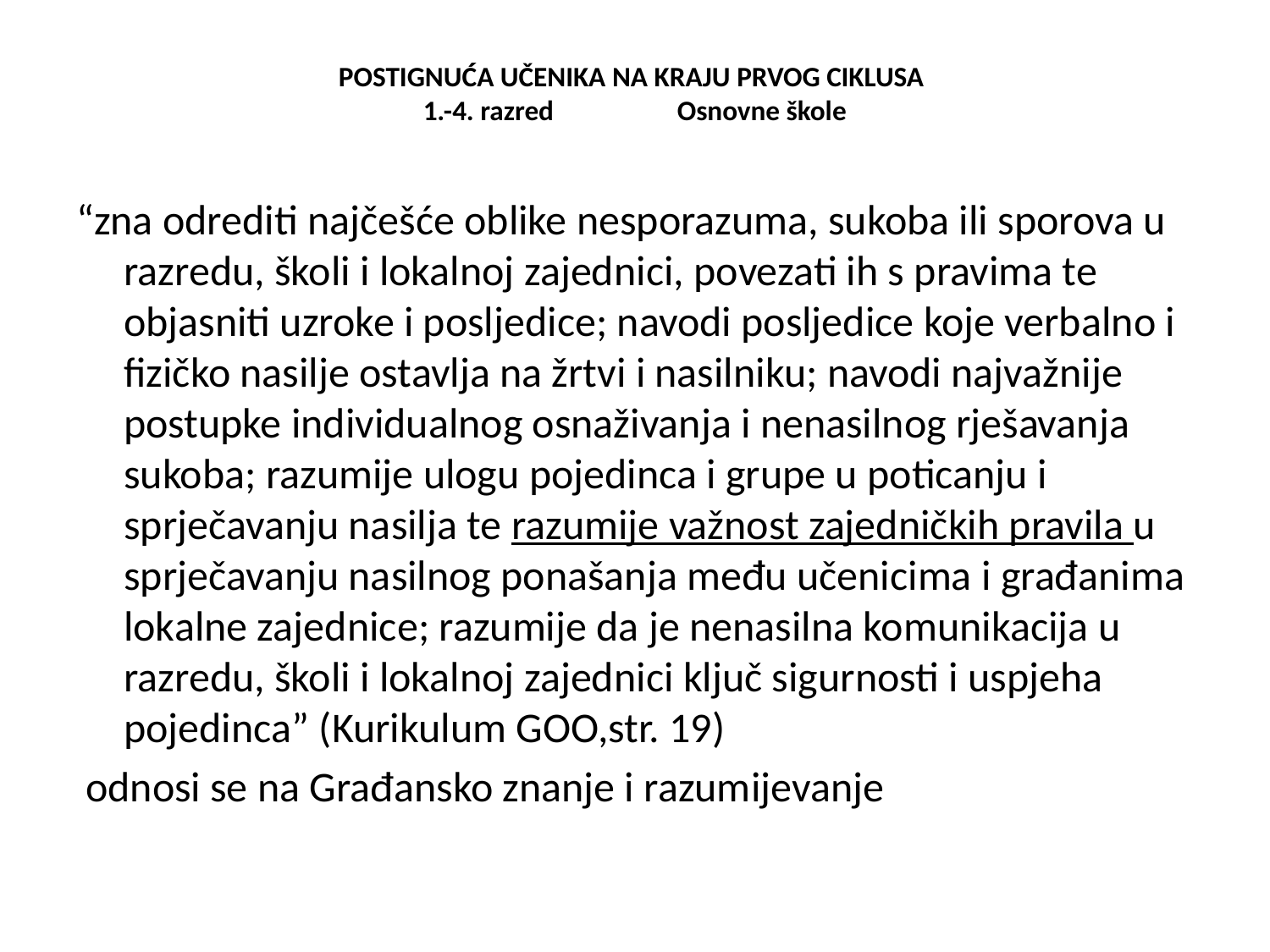

# POSTIGNUĆA UČENIKA NA KRAJU PRVOG CIKLUSA 1.-4. razred 	Osnovne škole
“zna odrediti najčešće oblike nesporazuma, sukoba ili sporova u razredu, školi i lokalnoj zajednici, povezati ih s pravima te objasniti uzroke i posljedice; navodi posljedice koje verbalno i fizičko nasilje ostavlja na žrtvi i nasilniku; navodi najvažnije postupke individualnog osnaživanja i nenasilnog rješavanja sukoba; razumije ulogu pojedinca i grupe u poticanju i sprječavanju nasilja te razumije važnost zajedničkih pravila u sprječavanju nasilnog ponašanja među učenicima i građanima lokalne zajednice; razumije da je nenasilna komunikacija u razredu, školi i lokalnoj zajednici ključ sigurnosti i uspjeha pojedinca” (Kurikulum GOO,str. 19)
 odnosi se na Građansko znanje i razumijevanje